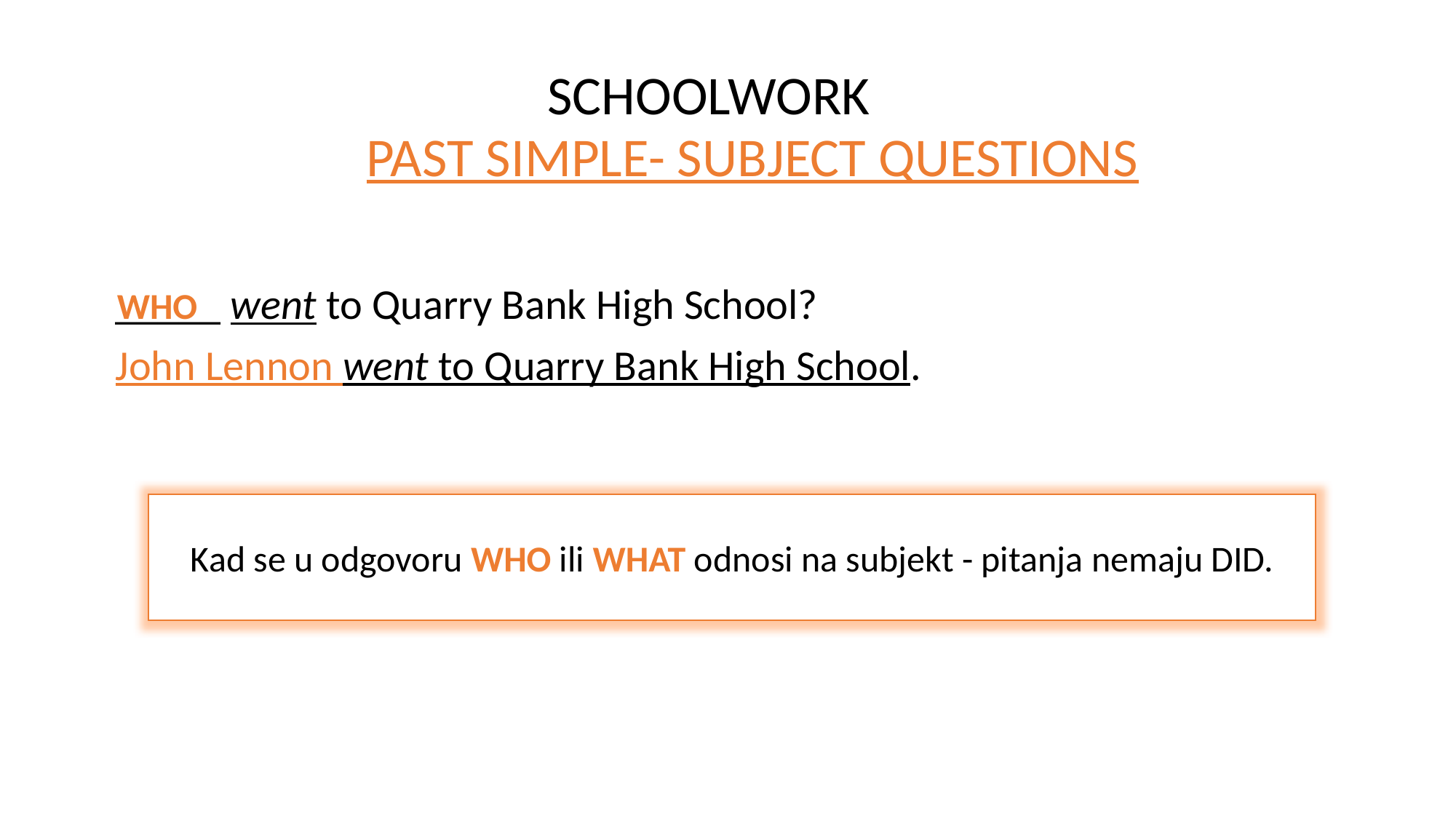

# SCHOOLWORK PAST SIMPLE- SUBJECT QUESTIONS
_____ went to Quarry Bank High School?
John Lennon went to Quarry Bank High School.
WHO
Kad se u odgovoru WHO ili WHAT odnosi na subjekt - pitanja nemaju DID.